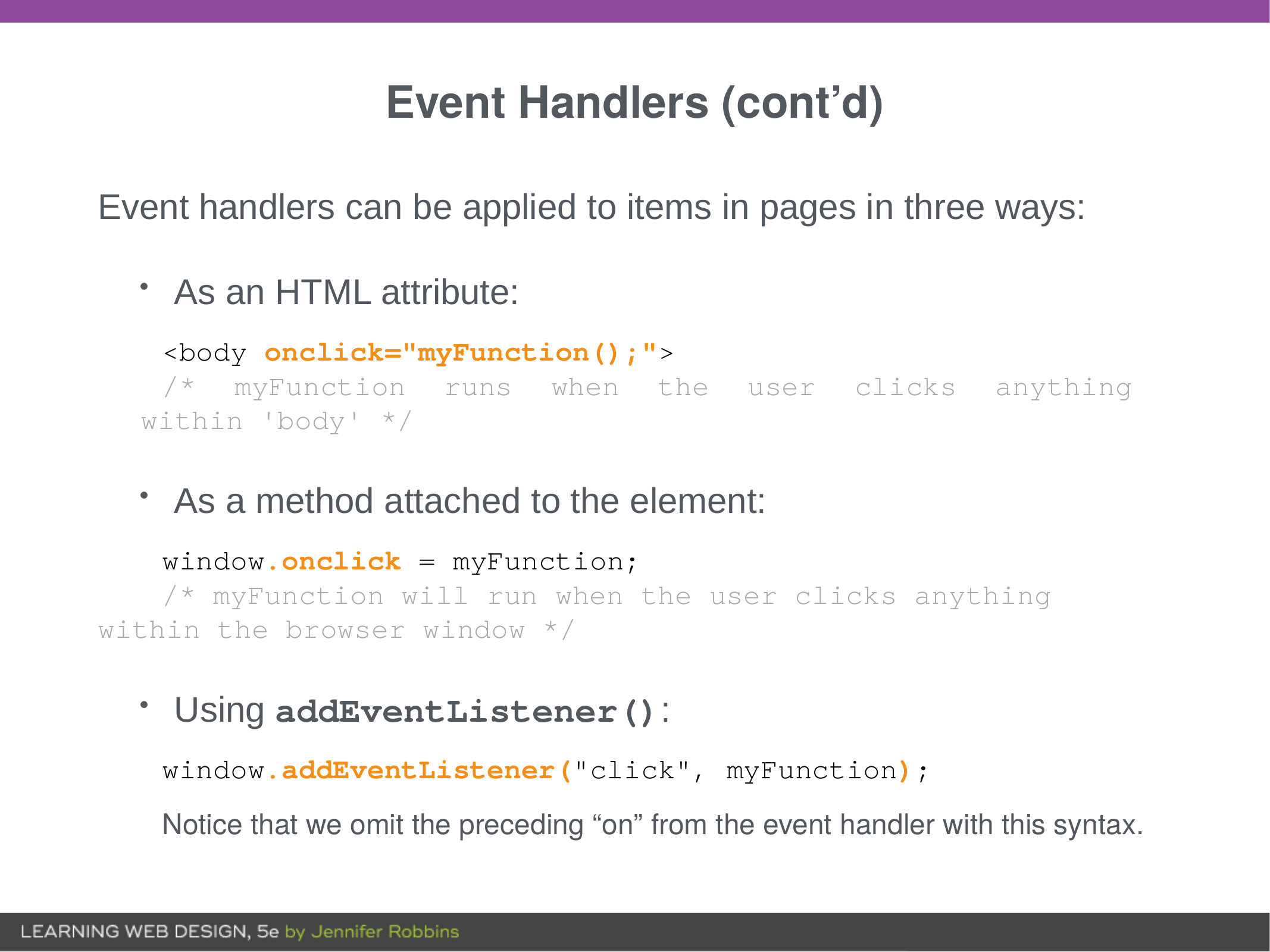

# Event Handlers (cont’d)
Event handlers can be applied to items in pages in three ways:
As an HTML attribute:
<body onclick="myFunction();">
/* myFunction runs when the user clicks anything
within 'body' */
As a method attached to the element:
window.onclick = myFunction;
/* myFunction will run when the user clicks anything within the browser window */
Using addEventListener():
window.addEventListener("click", myFunction);
Notice that we omit the preceding “on” from the event handler with this syntax.